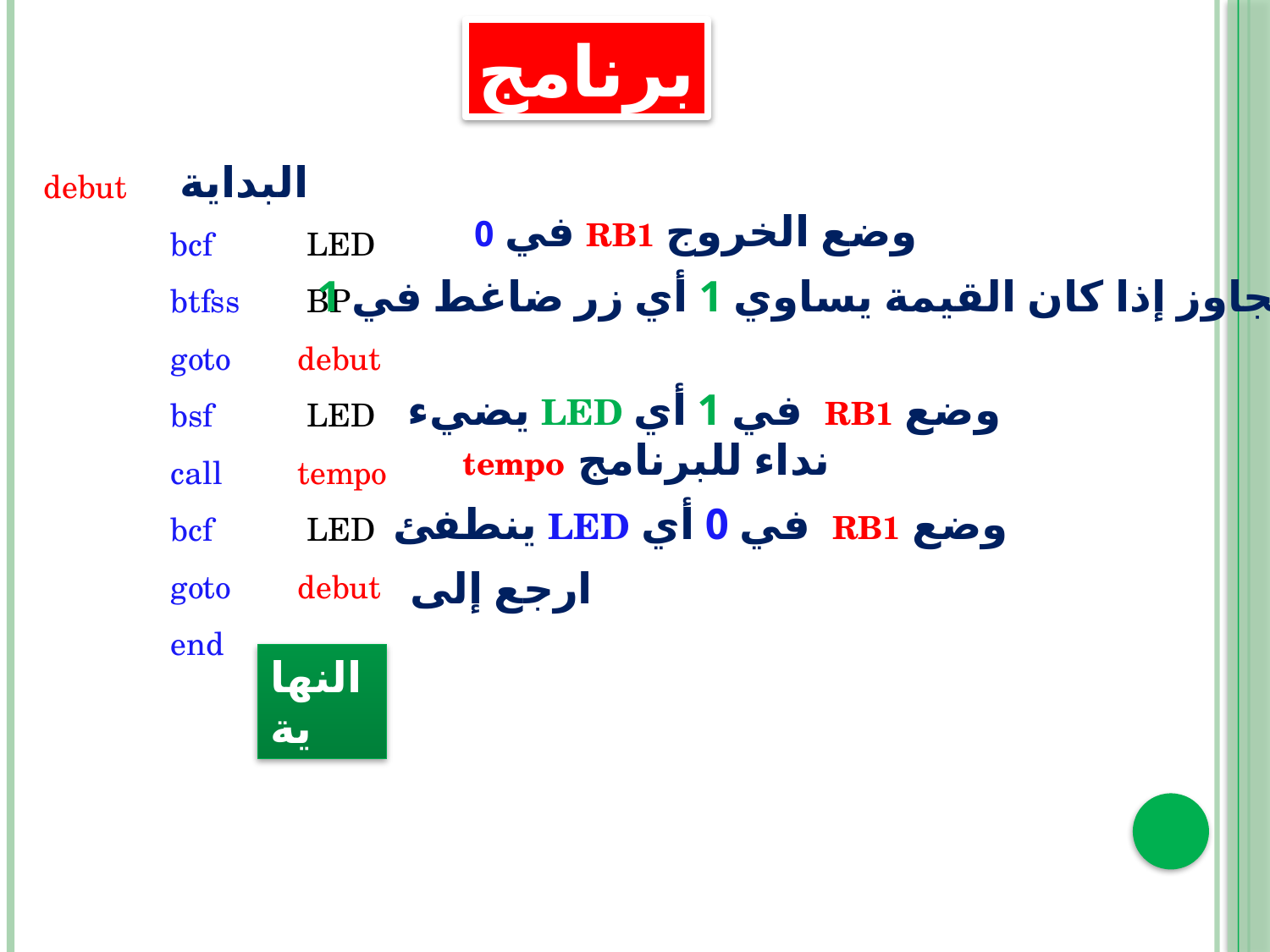

برنامج
debut
	bcf	 LED
	btfss	 BP
	goto	debut
	bsf	 LED
	call	tempo
	bcf	 LED
	goto	debut
	end
 البداية
 وضع الخروج RB1 في 0
تجاوز إذا كان القيمة يساوي 1 أي زر ضاغط في 1
وضع RB1  في 1 أي LED يضيء
tempo نداء للبرنامج
وضع RB1  في 0 أي LED ينطفئ
ارجع إلى
النهاية